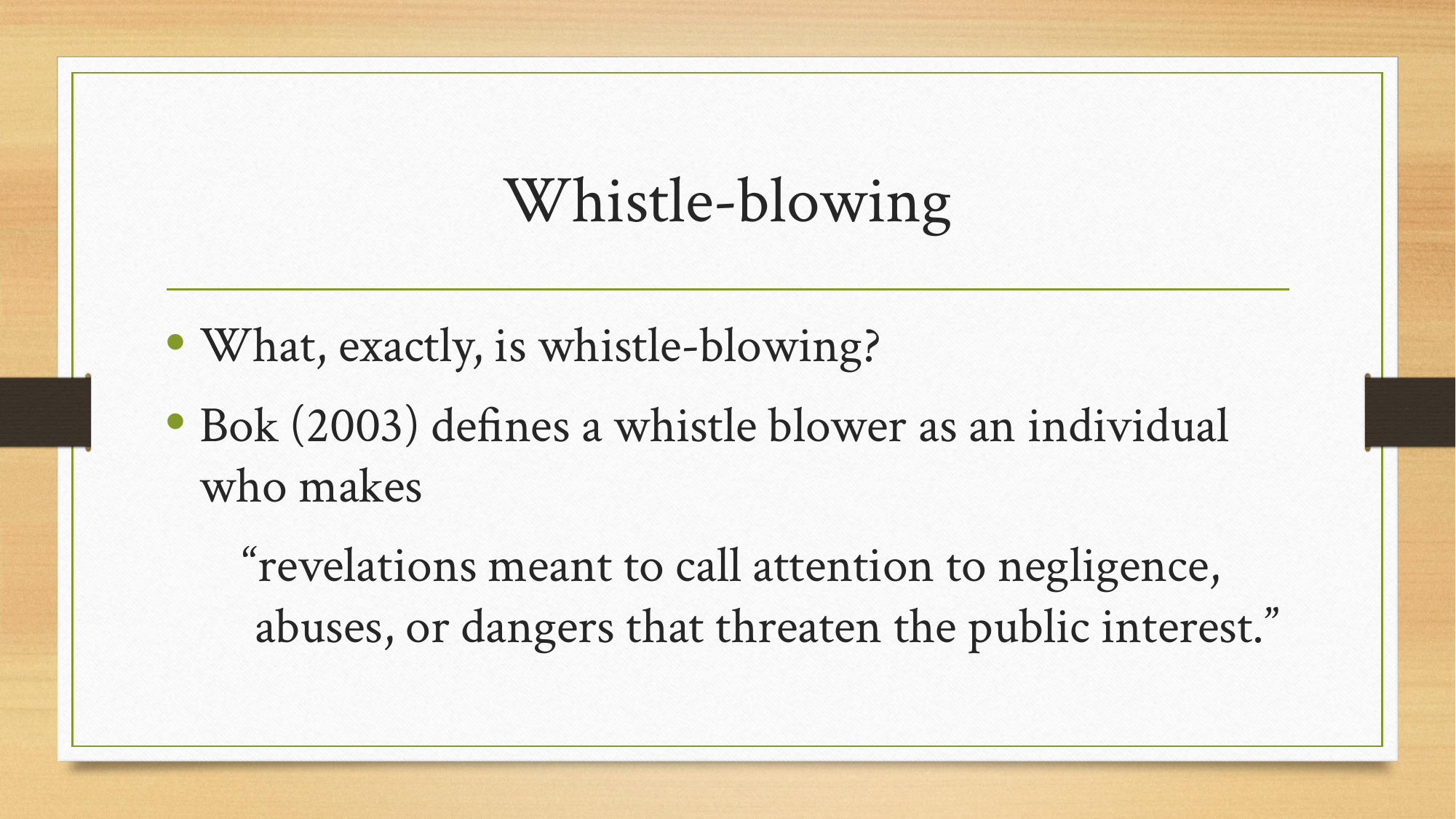

# Whistle-blowing
What, exactly, is whistle-blowing?
Bok (2003) defines a whistle blower as an individual who makes
  “revelations meant to call attention to negligence, abuses, or dangers that threaten the public interest.”